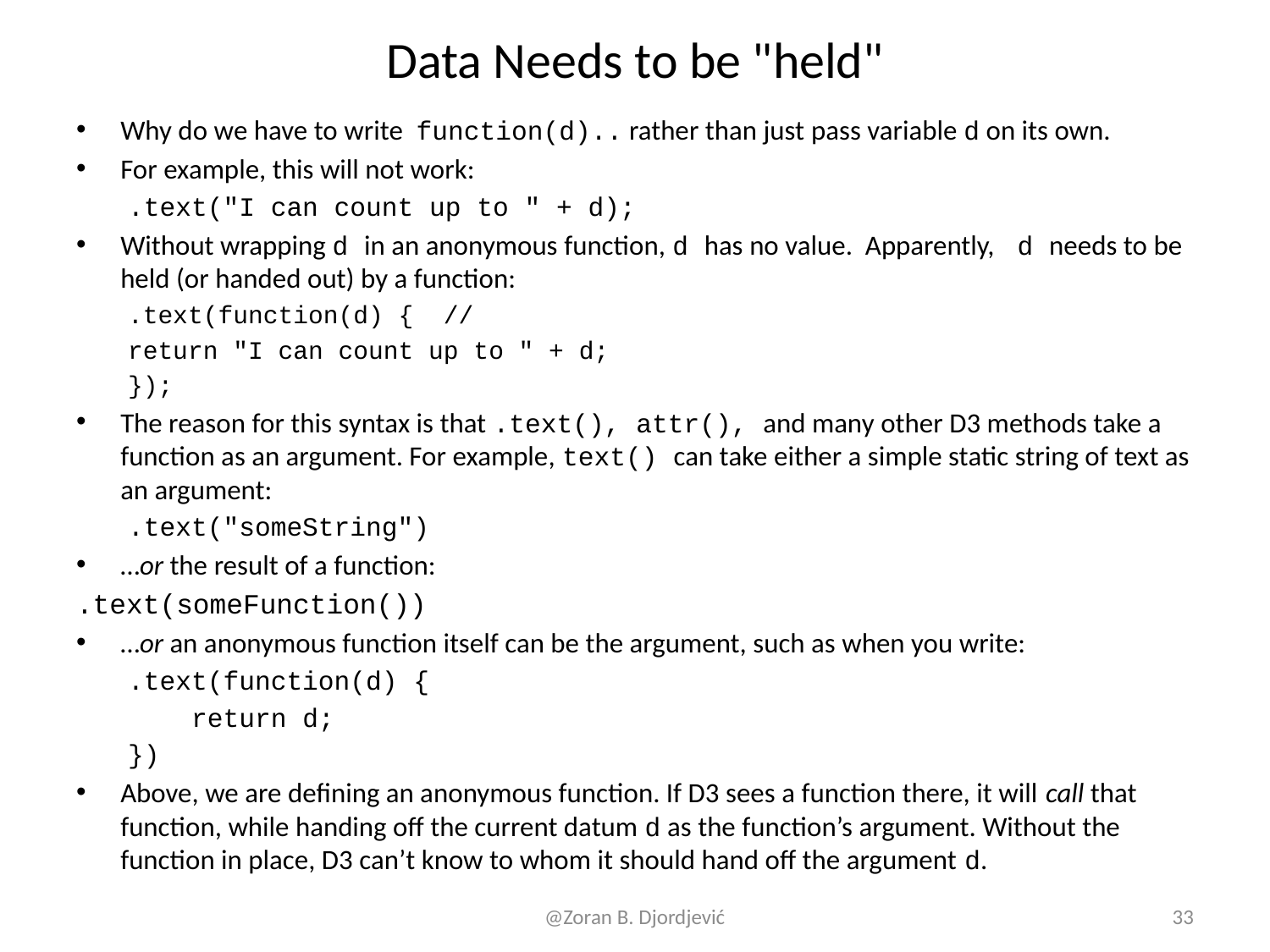

# Data Needs to be "held"
Why do we have to write  function(d).. rather than just pass variable d on its own.
For example, this will not work:
.text("I can count up to " + d);
Without wrapping d in an anonymous function, d has no value.  Apparently,  d needs to be held (or handed out) by a function:
.text(function(d) {  //
return "I can count up to " + d;
});
The reason for this syntax is that .text(), attr(), and many other D3 methods take a function as an argument. For example, text() can take either a simple static string of text as an argument:
.text("someString")
…or the result of a function:
.text(someFunction())
…or an anonymous function itself can be the argument, such as when you write:
.text(function(d) {
    return d;
})
Above, we are defining an anonymous function. If D3 sees a function there, it will call that function, while handing off the current datum d as the function’s argument. Without the function in place, D3 can’t know to whom it should hand off the argument d.

@Zoran B. Djordjević
33